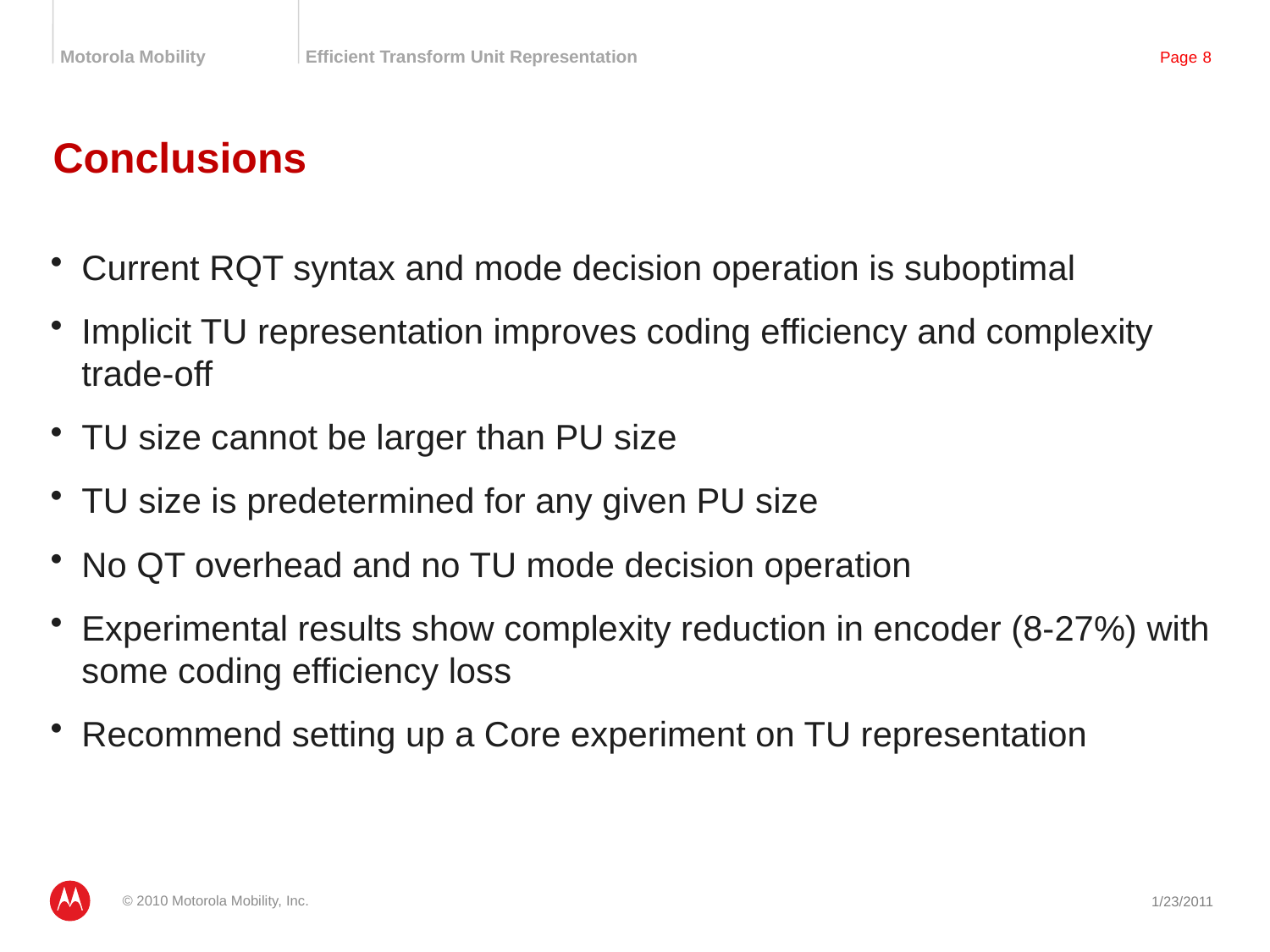

# Conclusions
Current RQT syntax and mode decision operation is suboptimal
Implicit TU representation improves coding efficiency and complexity trade-off
TU size cannot be larger than PU size
TU size is predetermined for any given PU size
No QT overhead and no TU mode decision operation
Experimental results show complexity reduction in encoder (8-27%) with some coding efficiency loss
Recommend setting up a Core experiment on TU representation

© 2010 Motorola Mobility, Inc.
1/23/2011